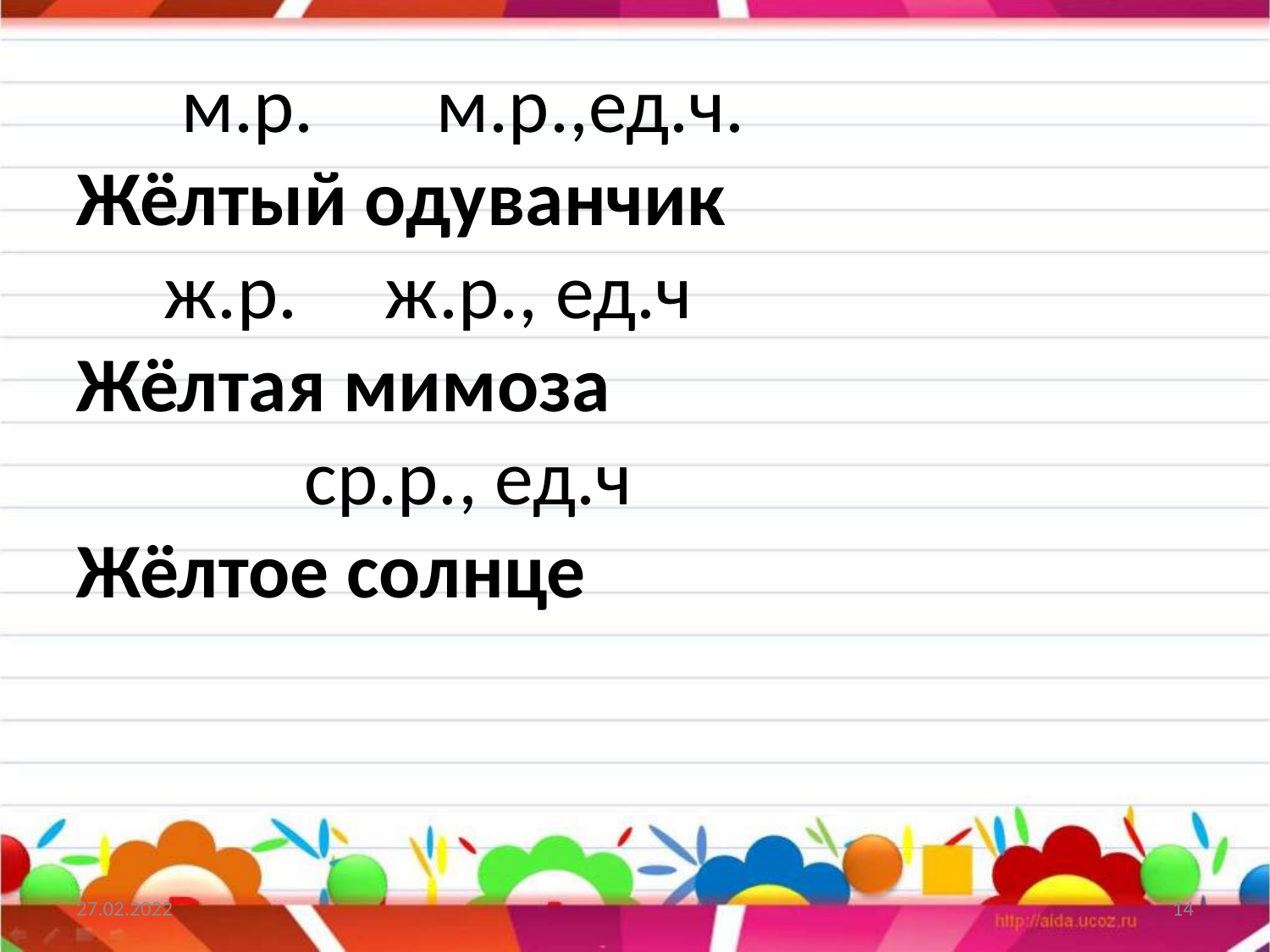

# м.р.       м.р.,ед.ч. Жёлтый одуванчик ж.р.     ж.р., ед.ч Жёлтая мимоза ср.р., ед.ч Жёлтое солнце
27.02.2022
14